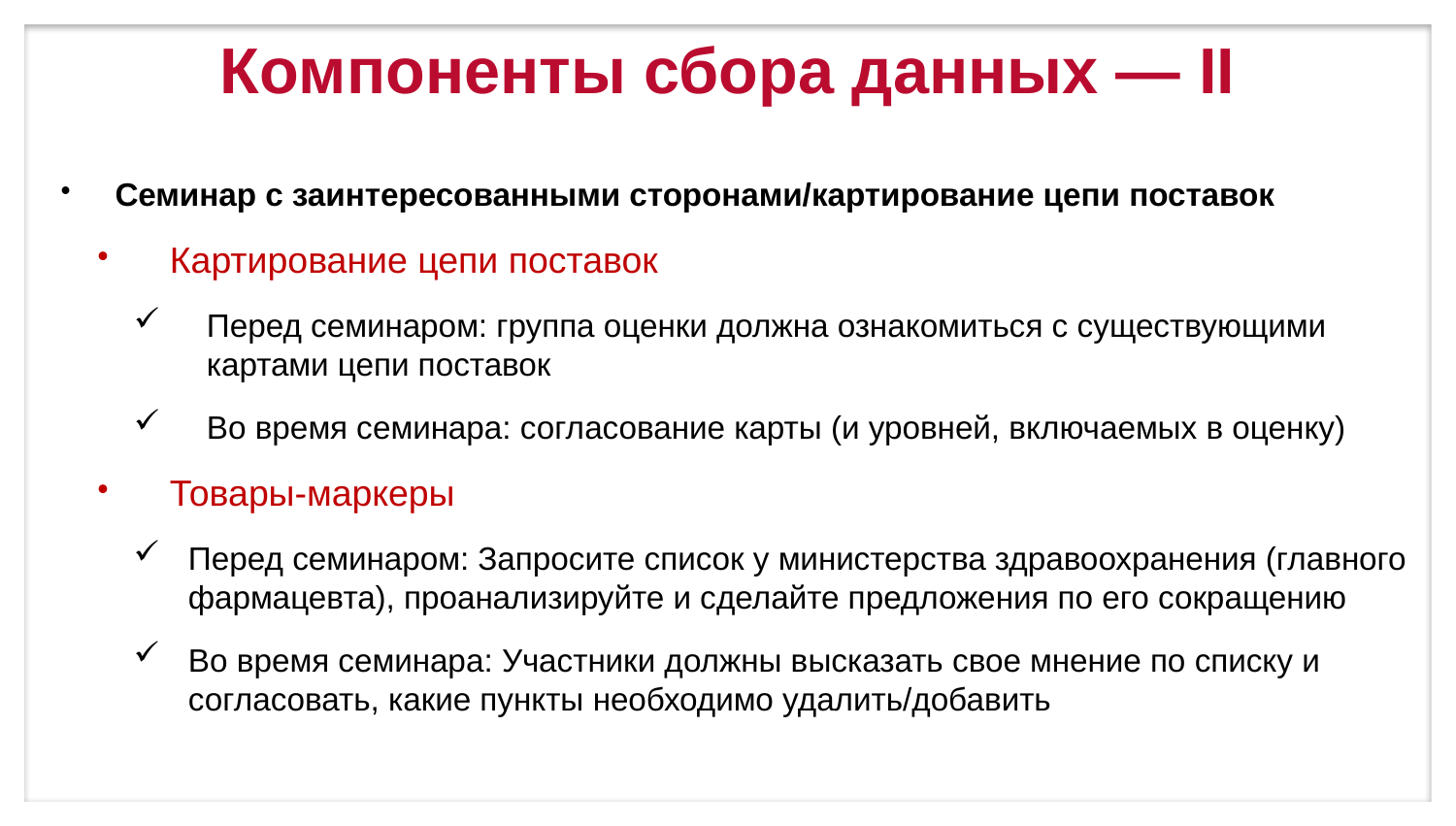

Компоненты сбора данных ― II
Семинар с заинтересованными сторонами/картирование цепи поставок
Картирование цепи поставок
Перед семинаром: группа оценки должна ознакомиться с существующими картами цепи поставок
Во время семинара: согласование карты (и уровней, включаемых в оценку)
Товары-маркеры
Перед семинаром: Запросите список у министерства здравоохранения (главного фармацевта), проанализируйте и сделайте предложения по его сокращению
Во время семинара: Участники должны высказать свое мнение по списку и согласовать, какие пункты необходимо удалить/добавить